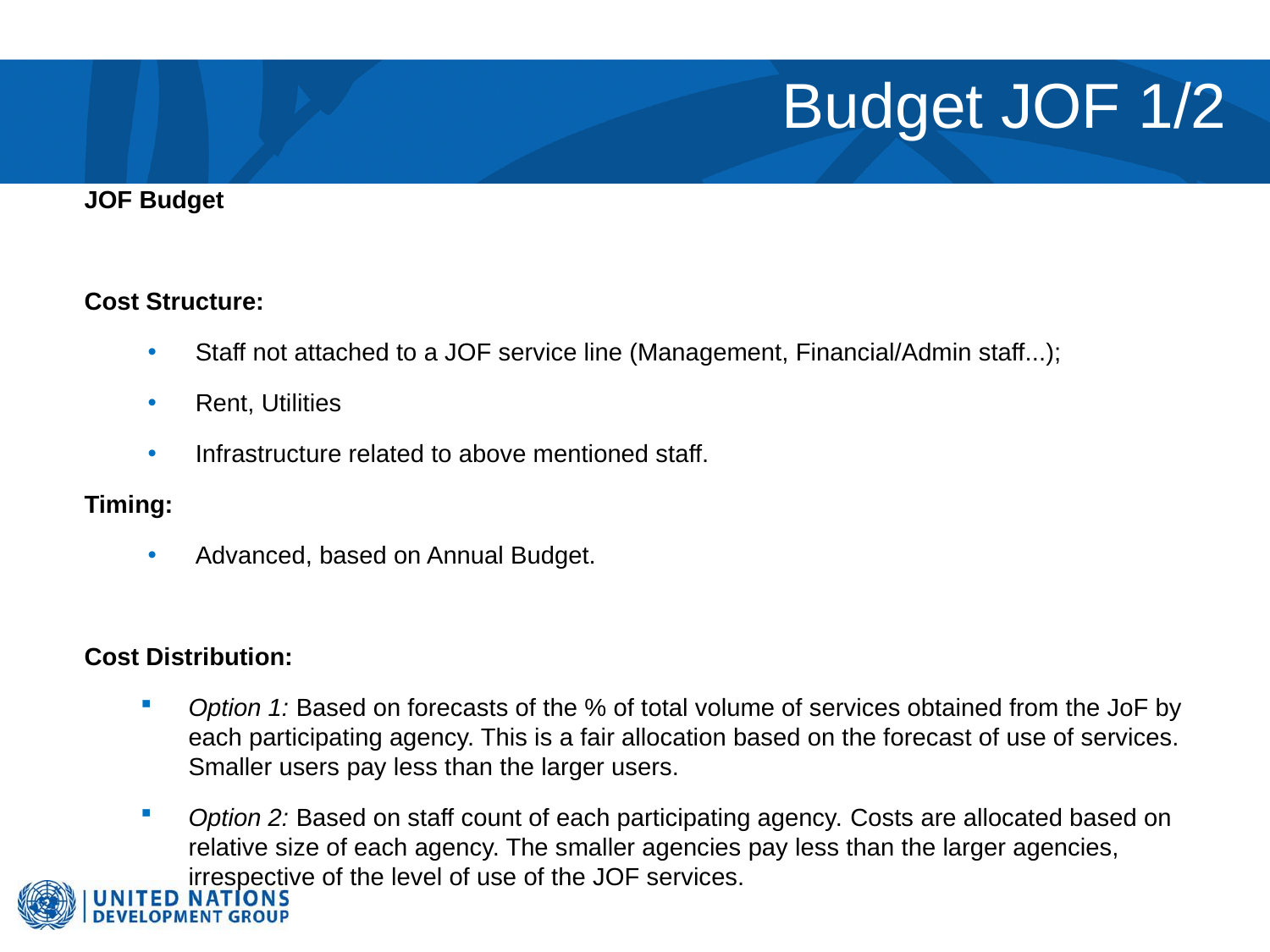

# Budget JOF 1/2
JOF Budget

Cost Structure:
Staff not attached to a JOF service line (Management, Financial/Admin staff...);
Rent, Utilities
Infrastructure related to above mentioned staff.
Timing:
Advanced, based on Annual Budget.

Cost Distribution:
Option 1: Based on forecasts of the % of total volume of services obtained from the JoF by each participating agency. This is a fair allocation based on the forecast of use of services. Smaller users pay less than the larger users.
Option 2: Based on staff count of each participating agency. Costs are allocated based on relative size of each agency. The smaller agencies pay less than the larger agencies, irrespective of the level of use of the JOF services.